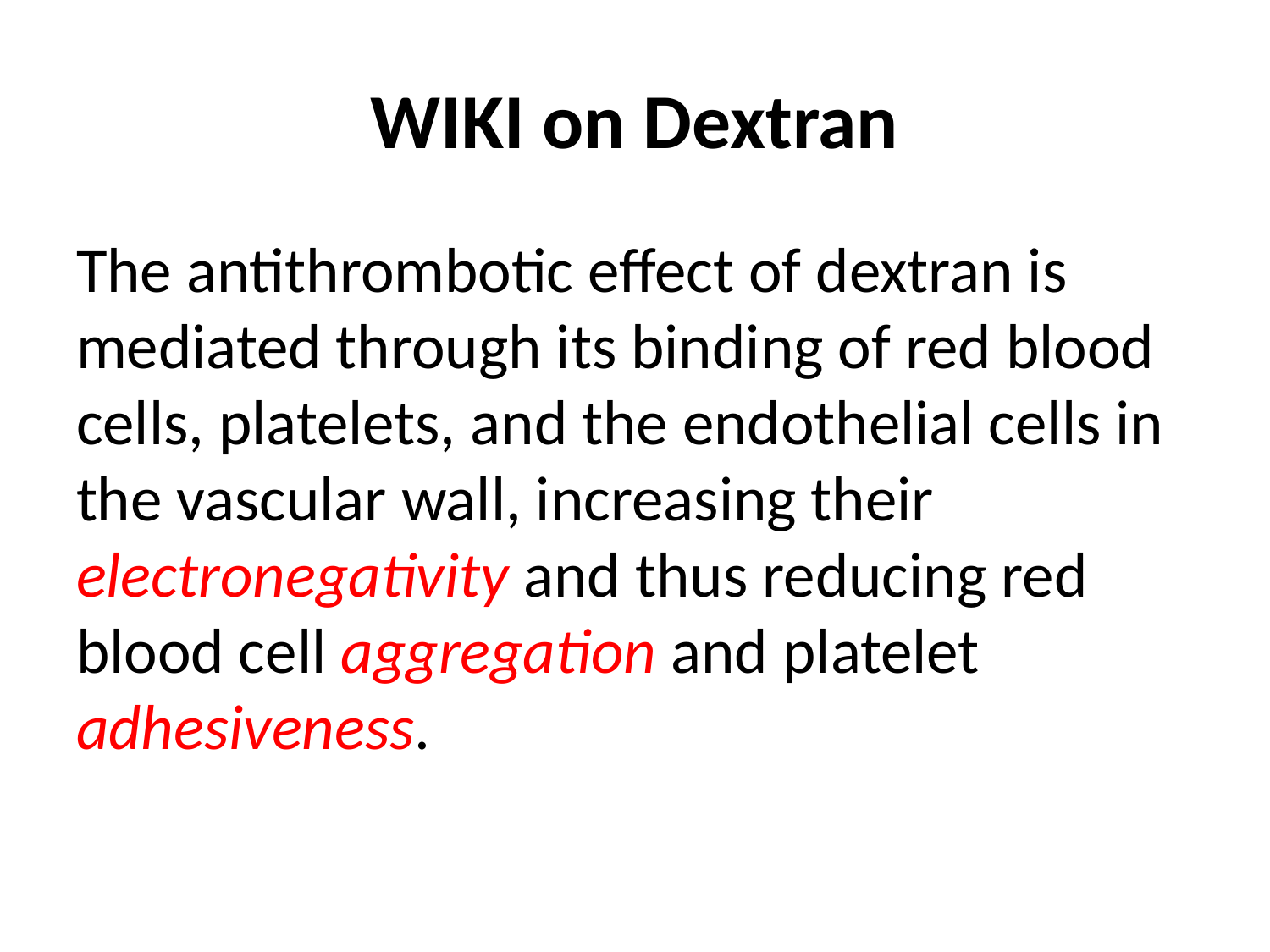

# WIKI on Dextran
The antithrombotic effect of dextran is mediated through its binding of red blood cells, platelets, and the endothelial cells in the vascular wall, increasing their electronegativity and thus reducing red blood cell aggregation and platelet adhesiveness.